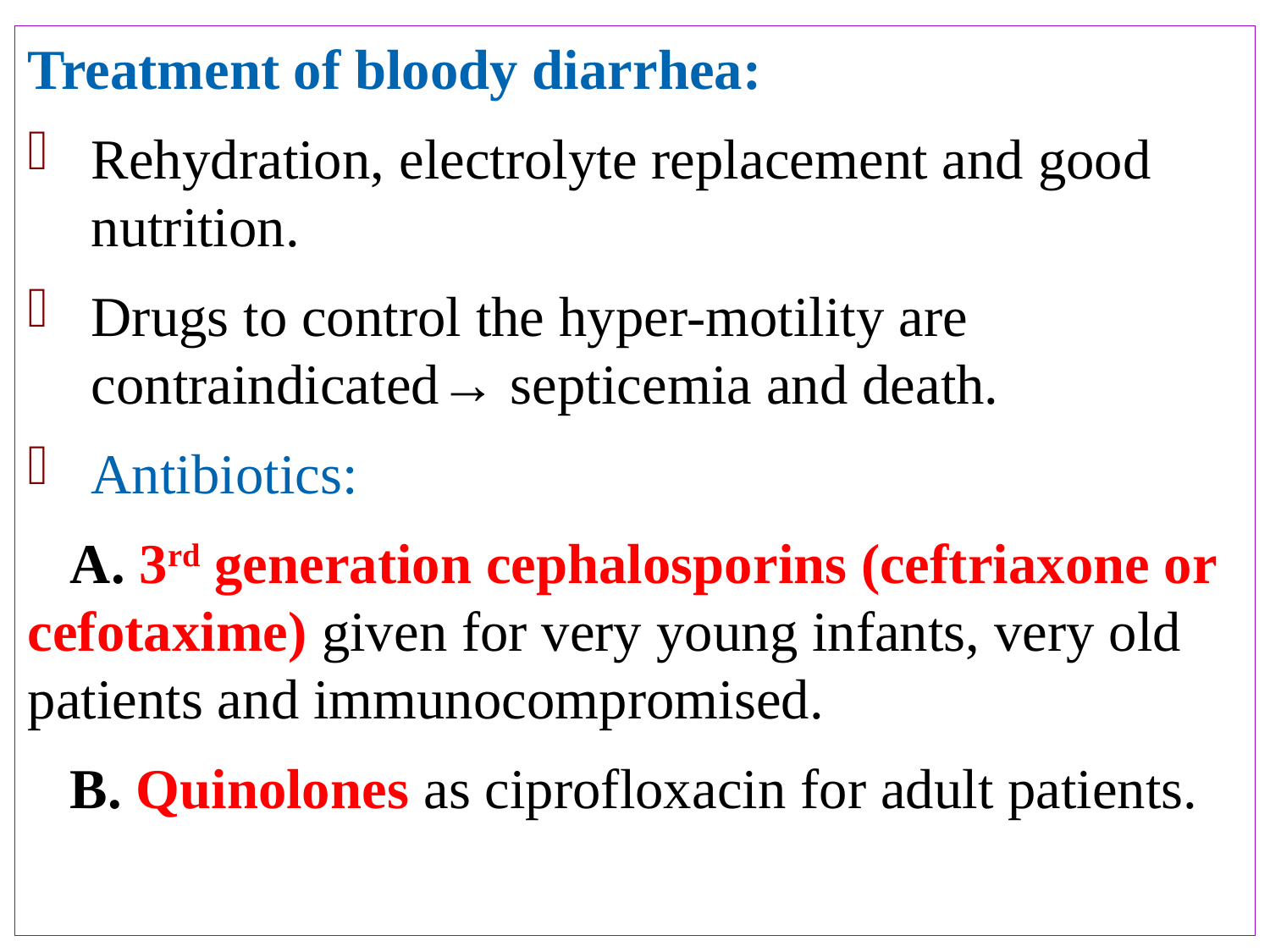

Treatment of bloody diarrhea:
Rehydration, electrolyte replacement and good nutrition.
Drugs to control the hyper-motility are contraindicated→ septicemia and death.
Antibiotics:
   A. 3rd generation cephalosporins (ceftriaxone or cefotaxime) given for very young infants, very old patients and immunocompromised.
   B. Quinolones as ciprofloxacin for adult patients.